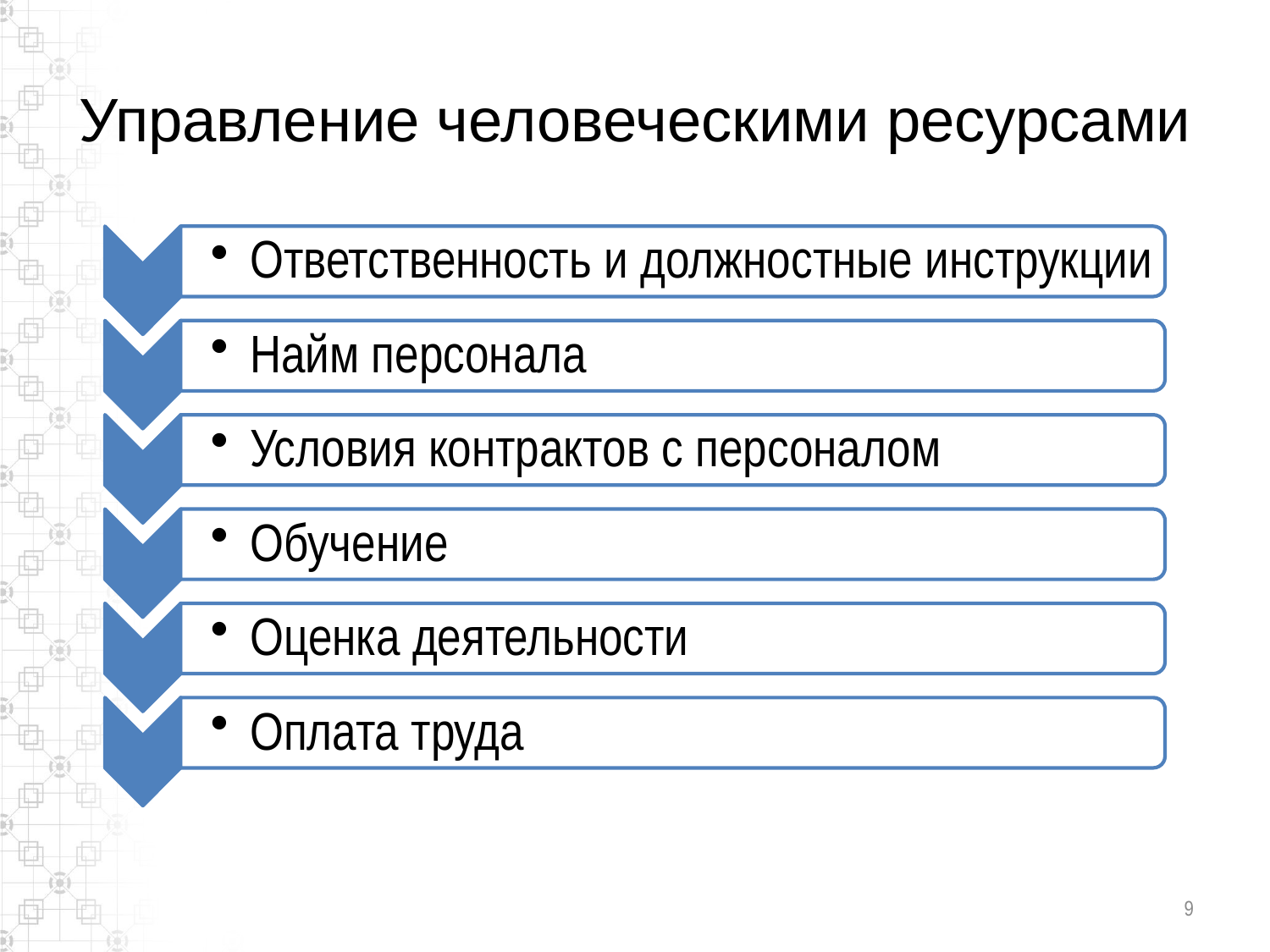

# Управление человеческими ресурсами

Ответственность и должностные инструкции

Найм персонала

Условия контрактов с персоналом

Обучение

Оценка деятельности

Оплата труда
9